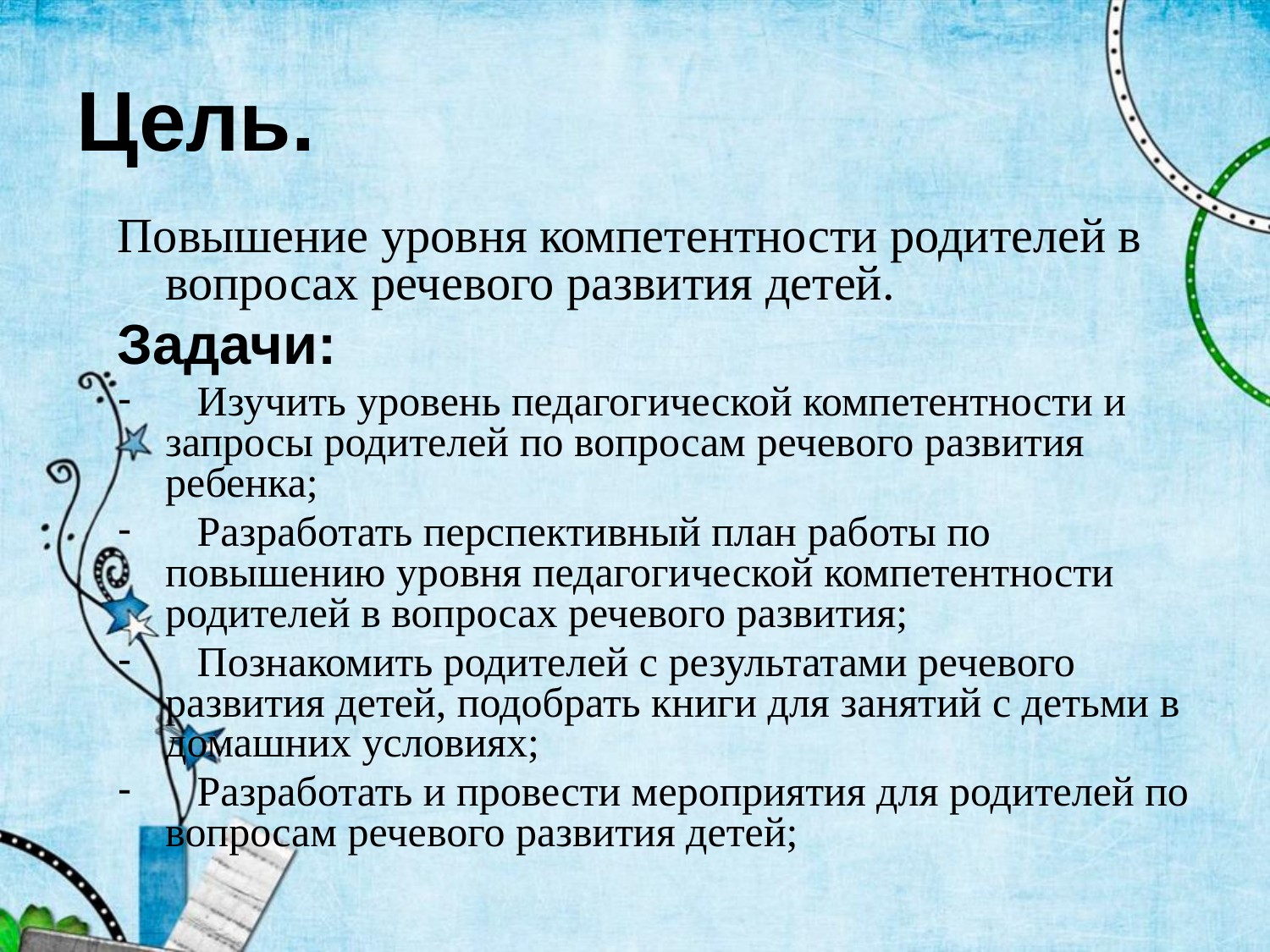

# Цель.

Повышение уровня компетентности родителей в вопросах речевого развития детей.
Задачи:
   Изучить уровень педагогической компетентности и     запросы родителей по вопросам речевого развития ребенка;
   Разработать перспективный план работы по повышению уровня педагогической компетентности родителей в вопросах речевого развития;
   Познакомить родителей с результатами речевого развития детей, подобрать книги для занятий с детьми в домашних условиях;
   Разработать и провести мероприятия для родителей по вопросам речевого развития детей;